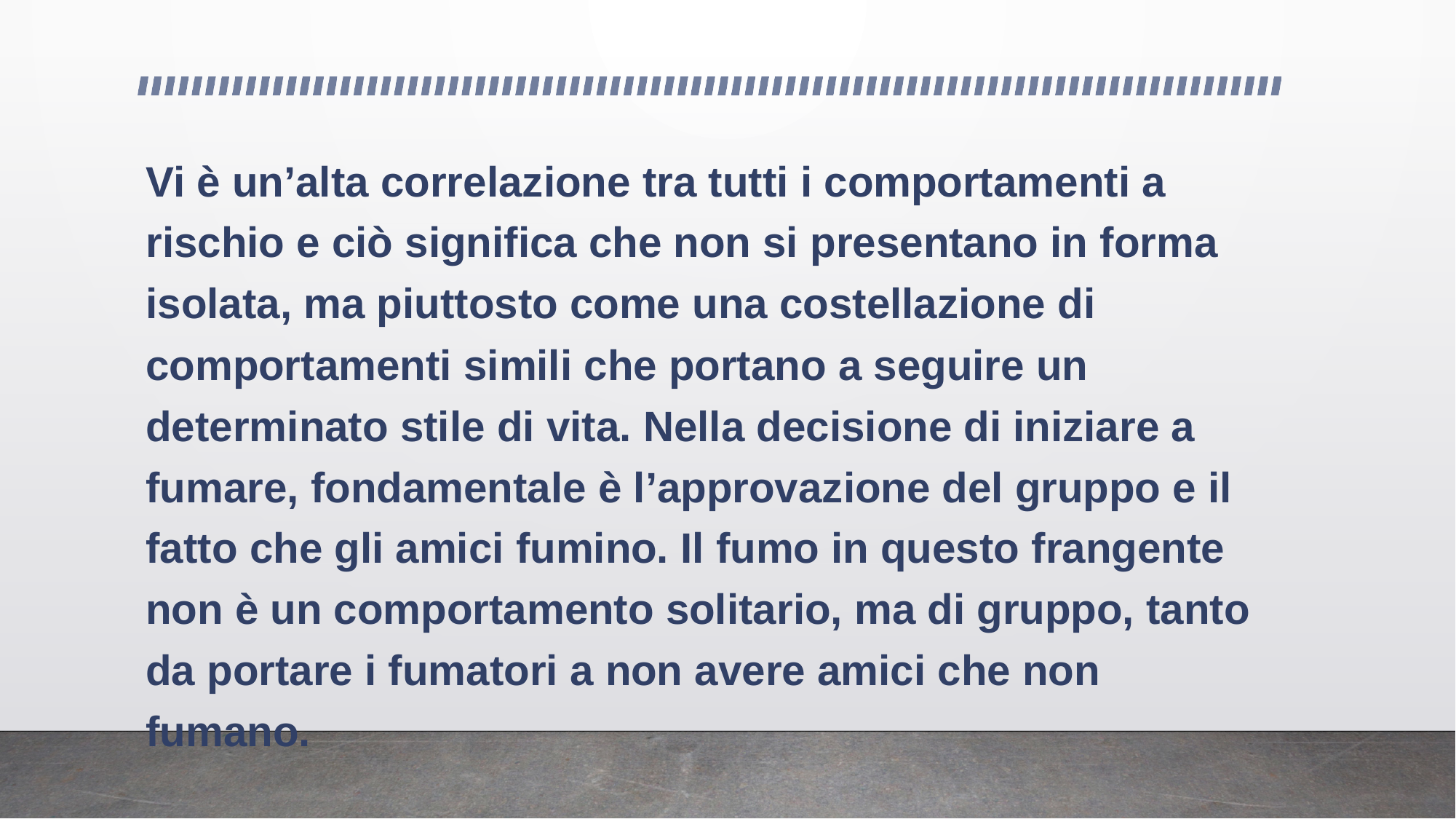

Vi è un’alta correlazione tra tutti i comportamenti a rischio e ciò significa che non si presentano in forma isolata, ma piuttosto come una costellazione di comportamenti simili che portano a seguire un determinato stile di vita. Nella decisione di iniziare a fumare, fondamentale è l’approvazione del gruppo e il fatto che gli amici fumino. Il fumo in questo frangente non è un comportamento solitario, ma di gruppo, tanto da portare i fumatori a non avere amici che non fumano.

#